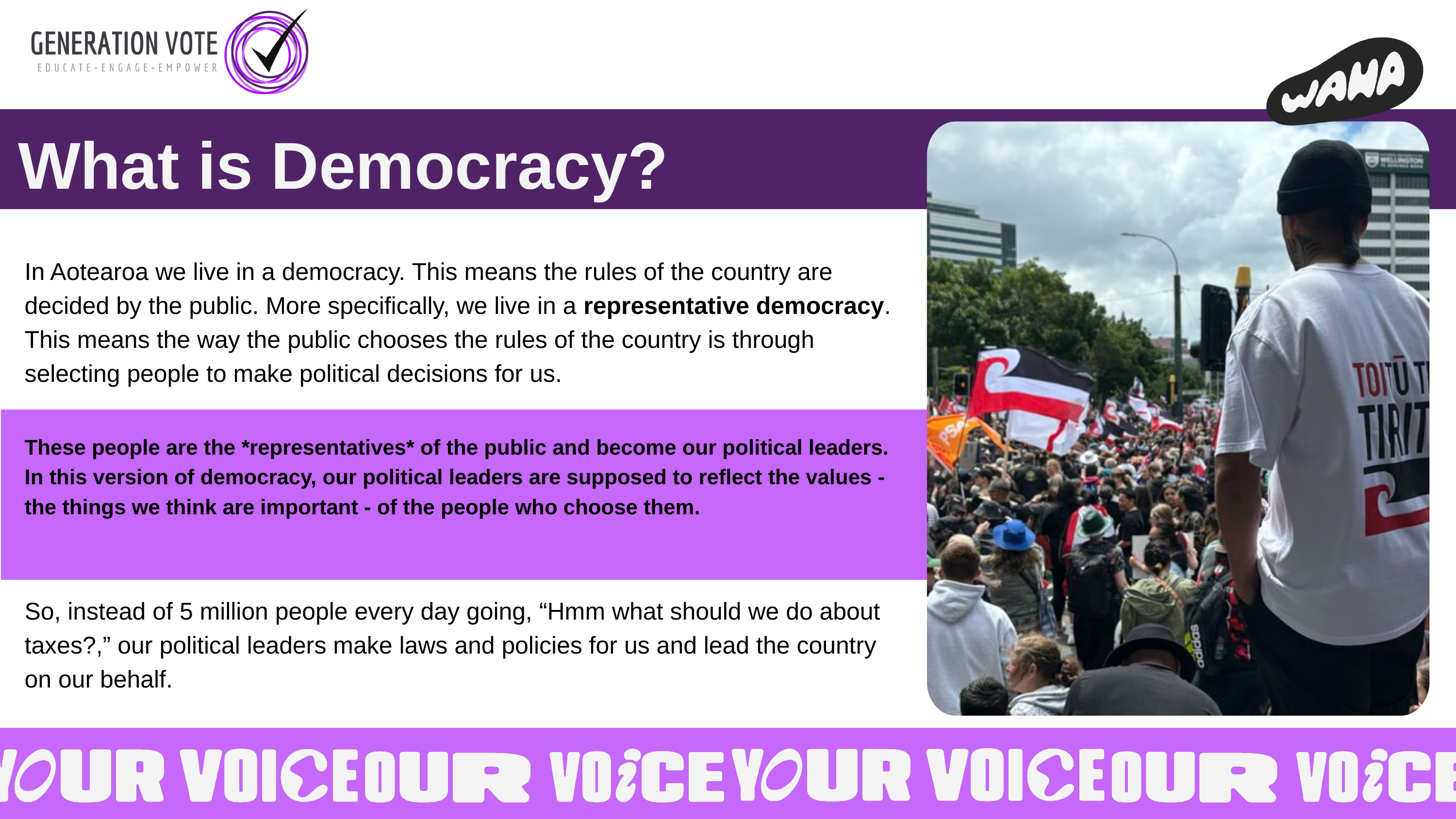

What is Democracy?

In Aotearoa we live in a democracy. This means the rules of the country are decided by the public. More specifically, we live in a representative democracy. This means the way the public chooses the rules of the country is through selecting people to make political decisions for us.

So, instead of 5 million people every day going, “Hmm what should we do about taxes?,” our political leaders make laws and policies for us and lead the country on our behalf.

These people are the *representatives* of the public and become our political leaders. In this version of democracy, our political leaders are supposed to reflect the values - the things we think are important - of the people who choose them.